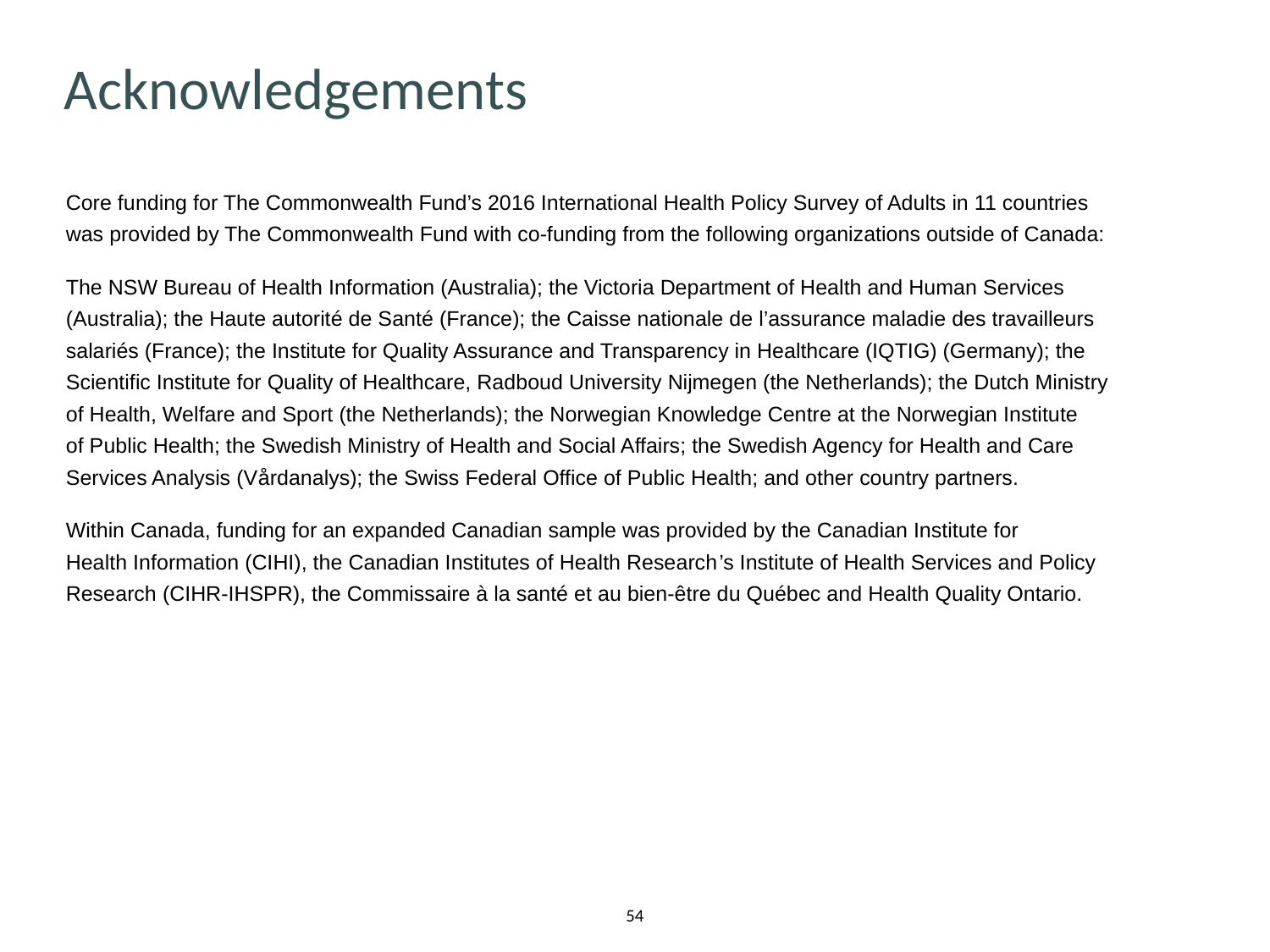

# Acknowledgements
Core funding for The Commonwealth Fund’s 2016 International Health Policy Survey of Adults in 11 countries
was provided by The Commonwealth Fund with co-funding from the following organizations outside of Canada:
The NSW Bureau of Health Information (Australia); the Victoria Department of Health and Human Services (Australia); the Haute autorité de Santé (France); the Caisse nationale de l’assurance maladie des travailleurs salariés (France); the Institute for Quality Assurance and Transparency in Healthcare (IQTIG) (Germany); the Scientific Institute for Quality of Healthcare, Radboud University Nijmegen (the Netherlands); the Dutch Ministry
of Health, Welfare and Sport (the Netherlands); the Norwegian Knowledge Centre at the Norwegian Institute
of Public Health; the Swedish Ministry of Health and Social Affairs; the Swedish Agency for Health and Care Services Analysis (Vårdanalys); the Swiss Federal Office of Public Health; and other country partners.
Within Canada, funding for an expanded Canadian sample was provided by the Canadian Institute for
Health Information (CIHI), the Canadian Institutes of Health Research’s Institute of Health Services and Policy Research (CIHR-IHSPR), the Commissaire à la santé et au bien-être du Québec and Health Quality Ontario.